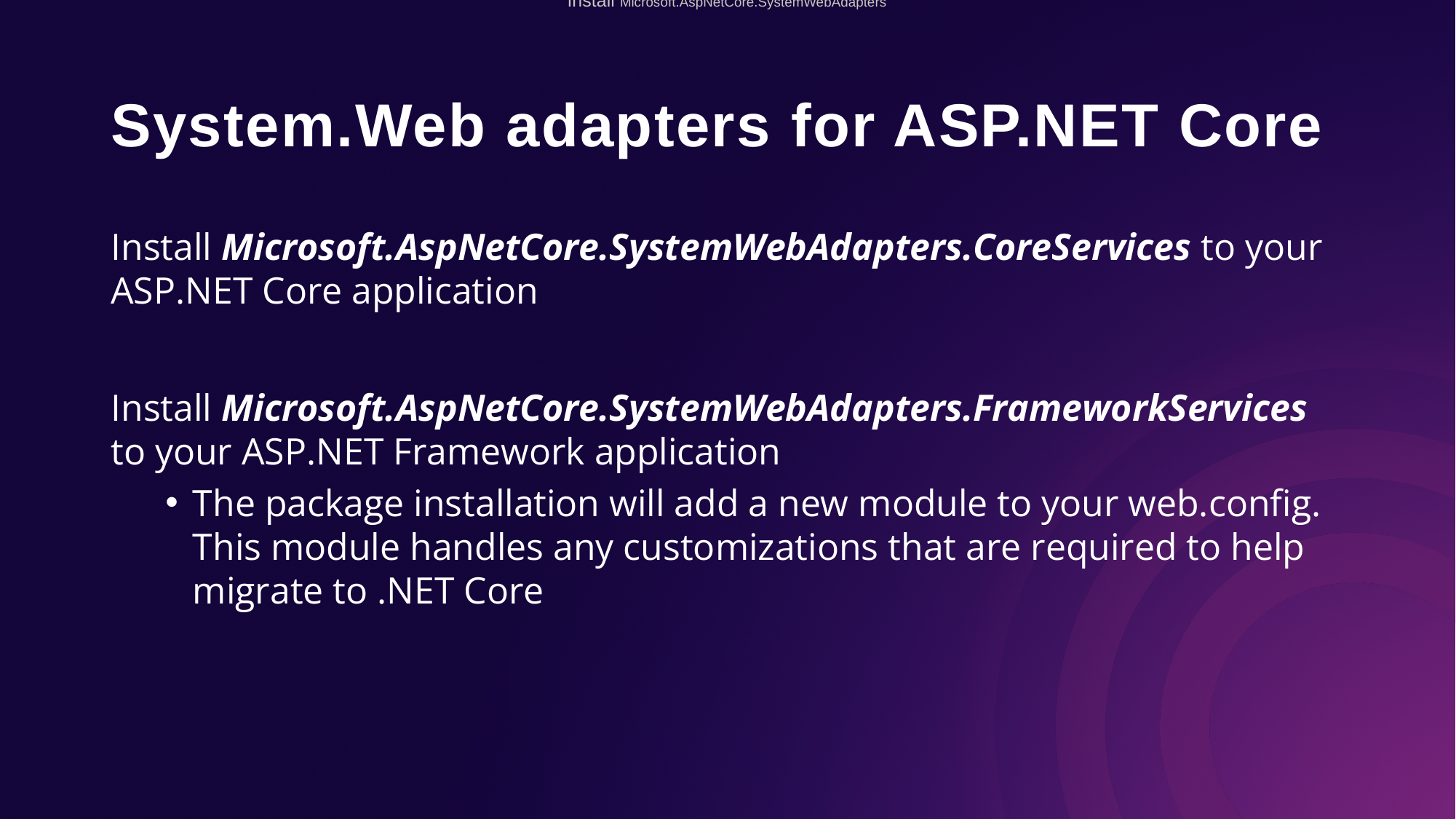

Install Microsoft.AspNetCore.SystemWebAdapters
# System.Web adapters for ASP.NET Core
Install Microsoft.AspNetCore.SystemWebAdapters.CoreServices to your ASP.NET Core application

Install Microsoft.AspNetCore.SystemWebAdapters.FrameworkServices to your ASP.NET Framework application
The package installation will add a new module to your web.config. This module handles any customizations that are required to help migrate to .NET Core